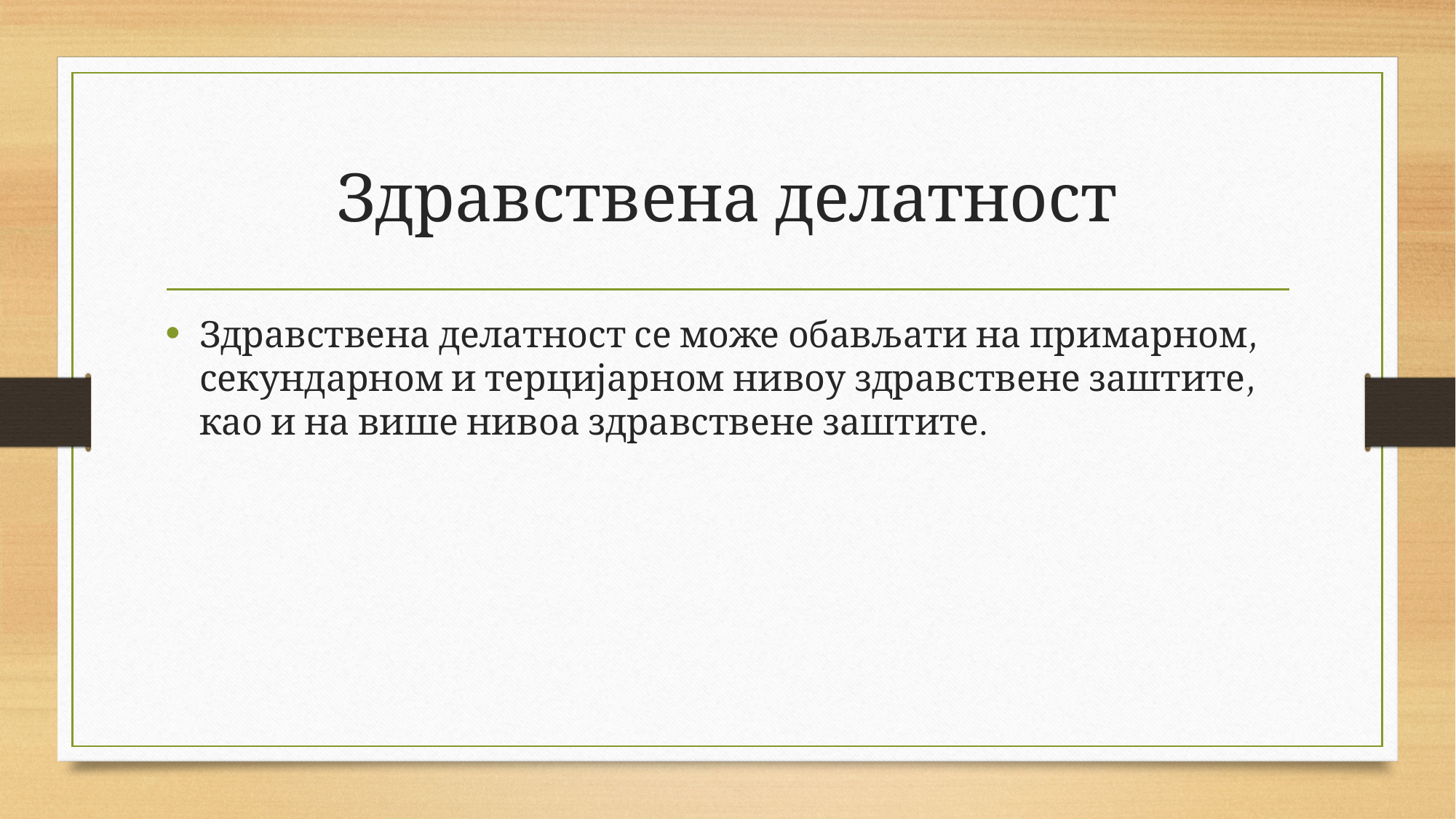

# Здравствена делатност
Здравствена делатност се може обављати на примарном, секундарном и терцијарном нивоу здравствене заштите, као и на више нивоа здравствене заштите.